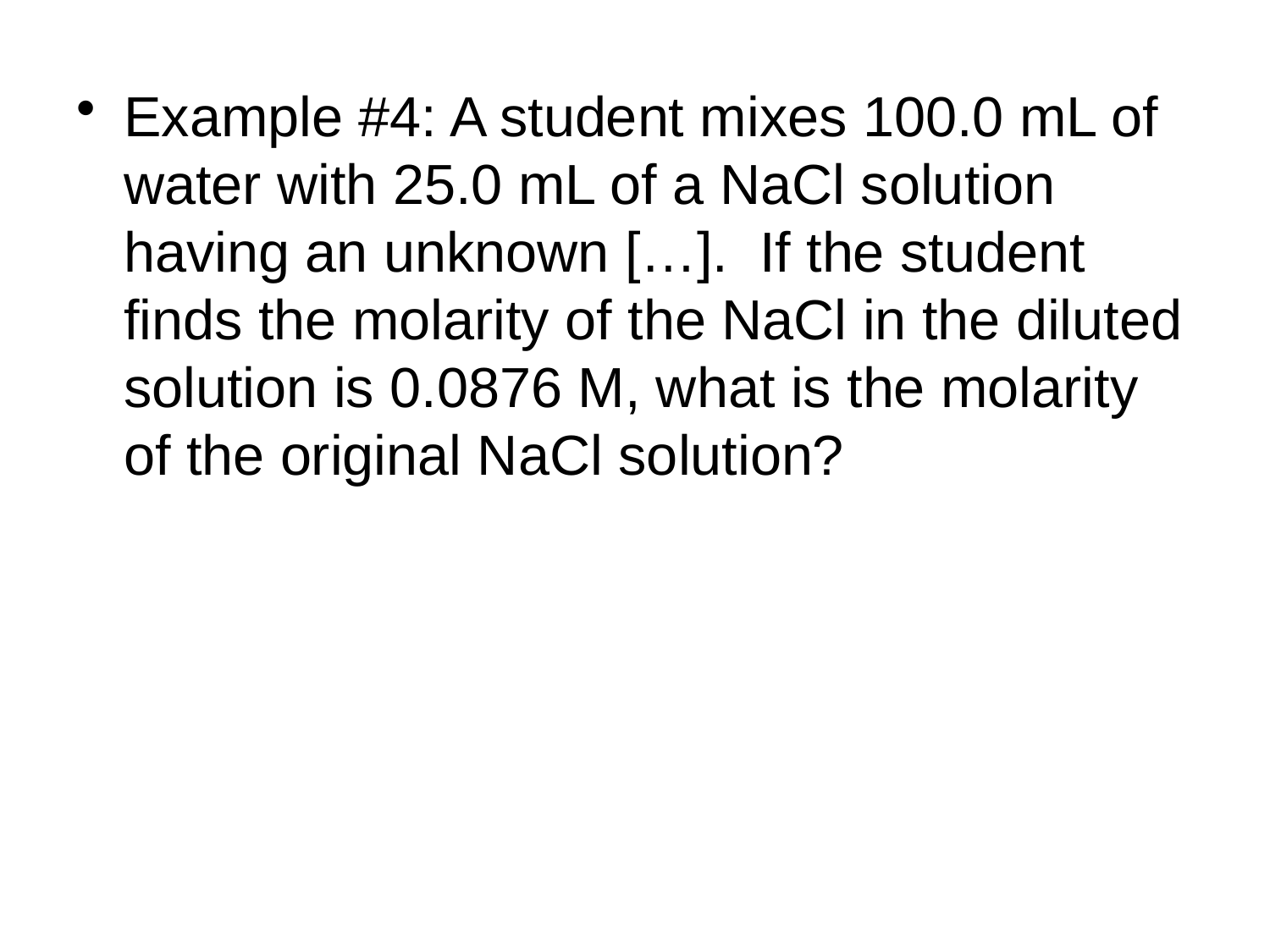

Example #4: A student mixes 100.0 mL of water with 25.0 mL of a NaCl solution having an unknown […].  If the student finds the molarity of the NaCl in the diluted solution is 0.0876 M, what is the molarity of the original NaCl solution?